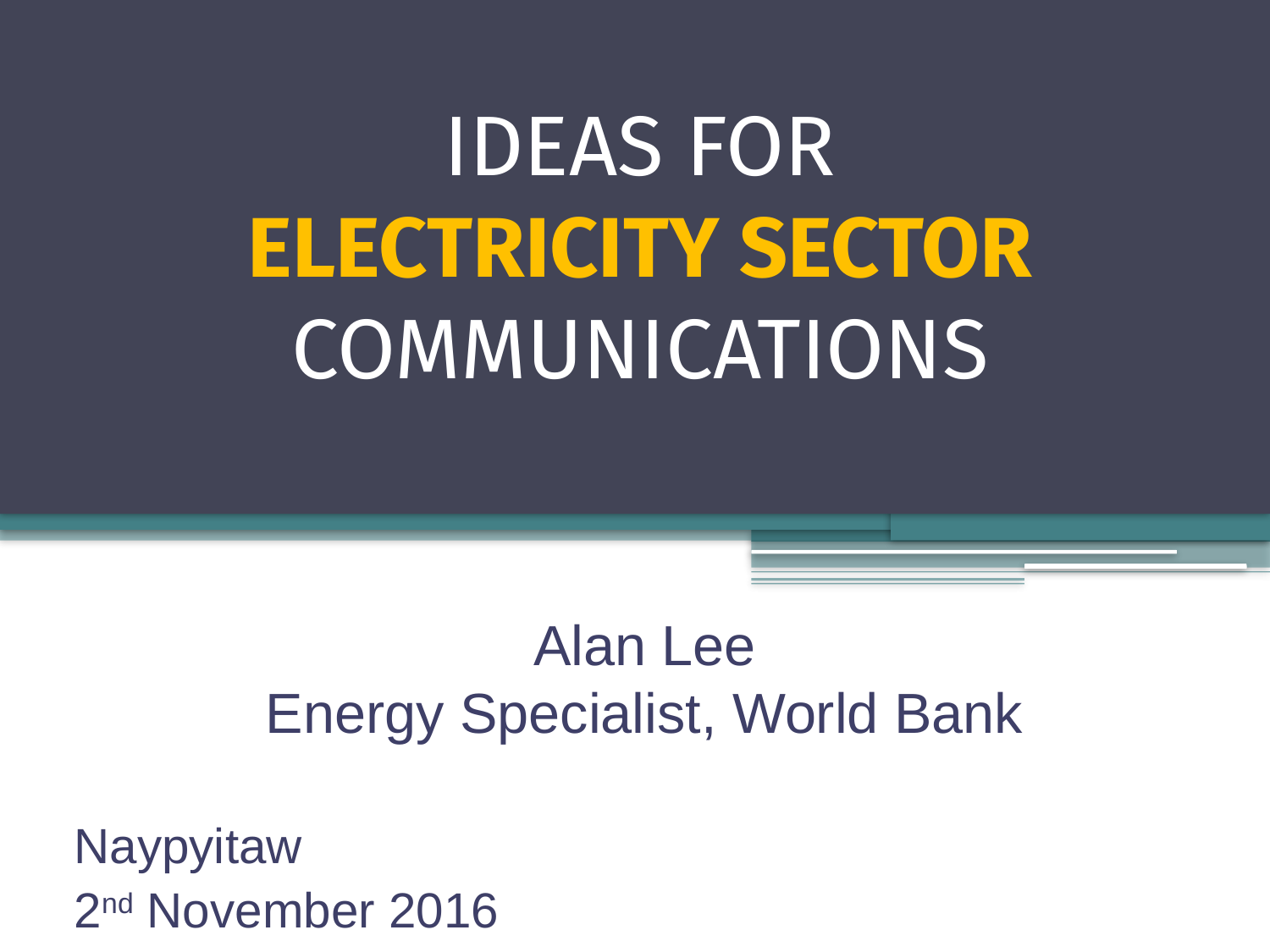

# Ideas for Electricity Sector communications
Alan Lee
Energy Specialist, World Bank

Naypyitaw
2nd November 2016